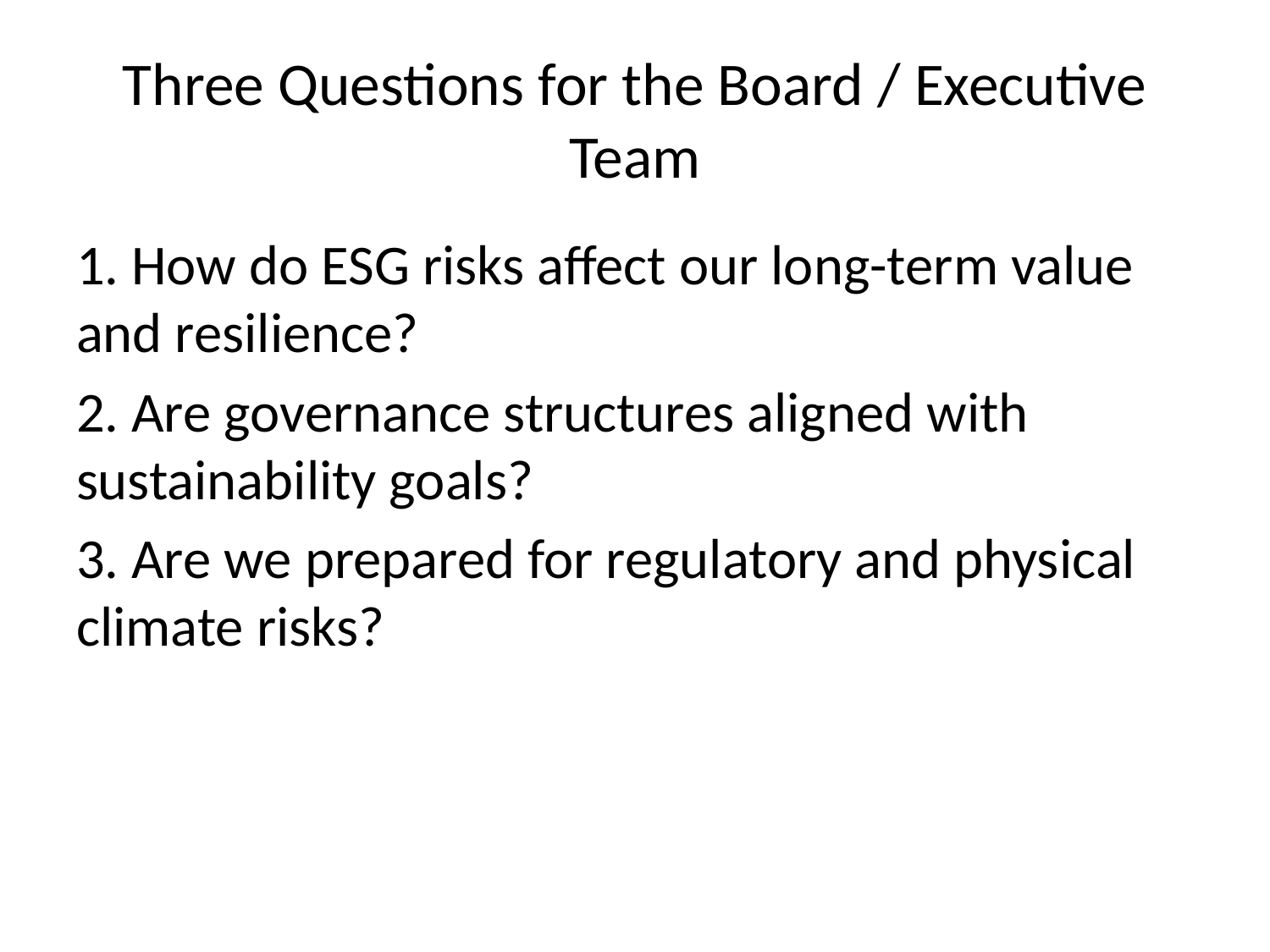

# Three Questions for the Board / Executive Team
1. How do ESG risks affect our long-term value and resilience?
2. Are governance structures aligned with sustainability goals?
3. Are we prepared for regulatory and physical climate risks?